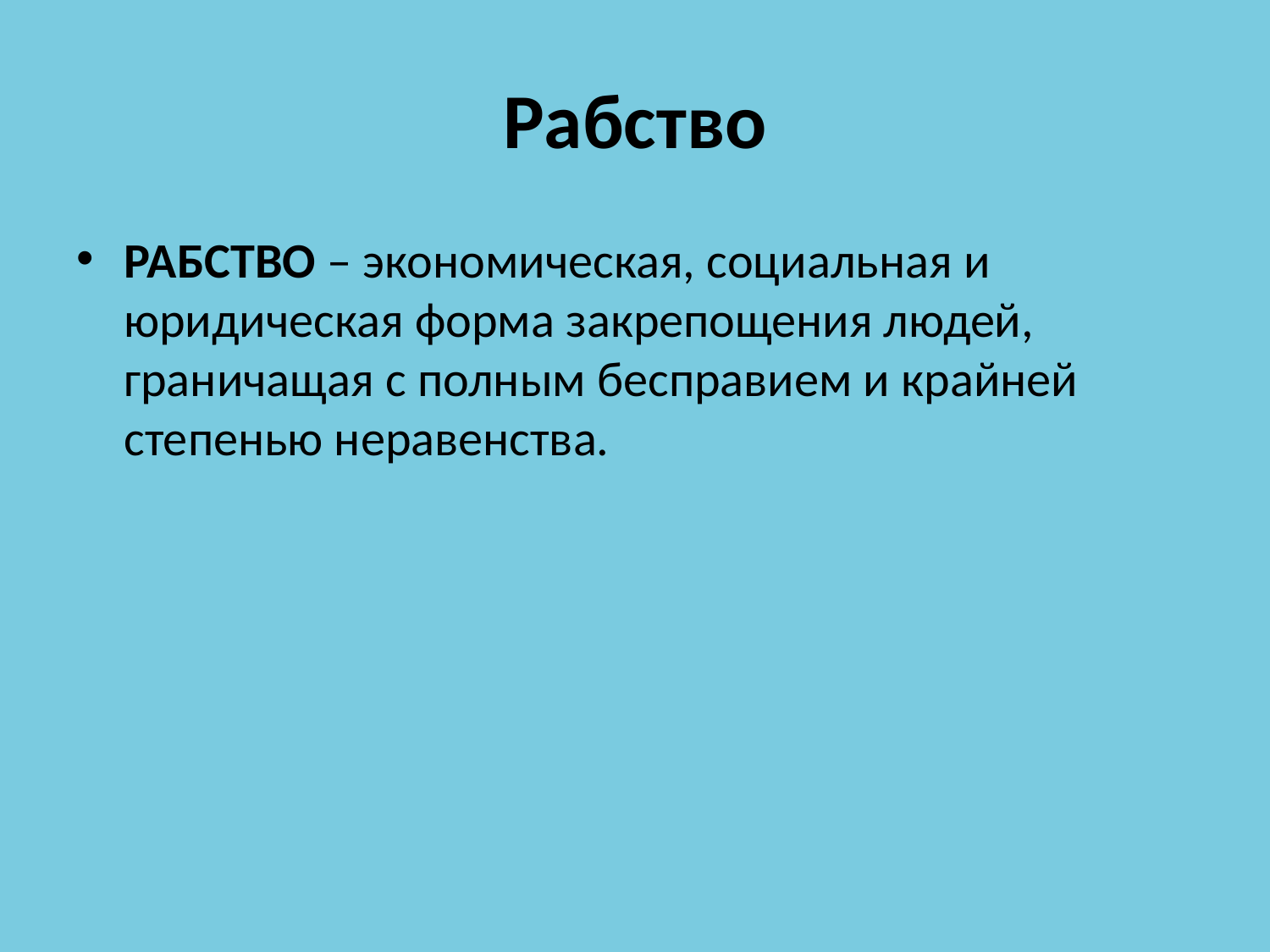

# Рабство
РАБСТВО – экономическая, социальная и юридическая форма закрепощения людей, граничащая с полным бесправием и крайней степенью неравенства.